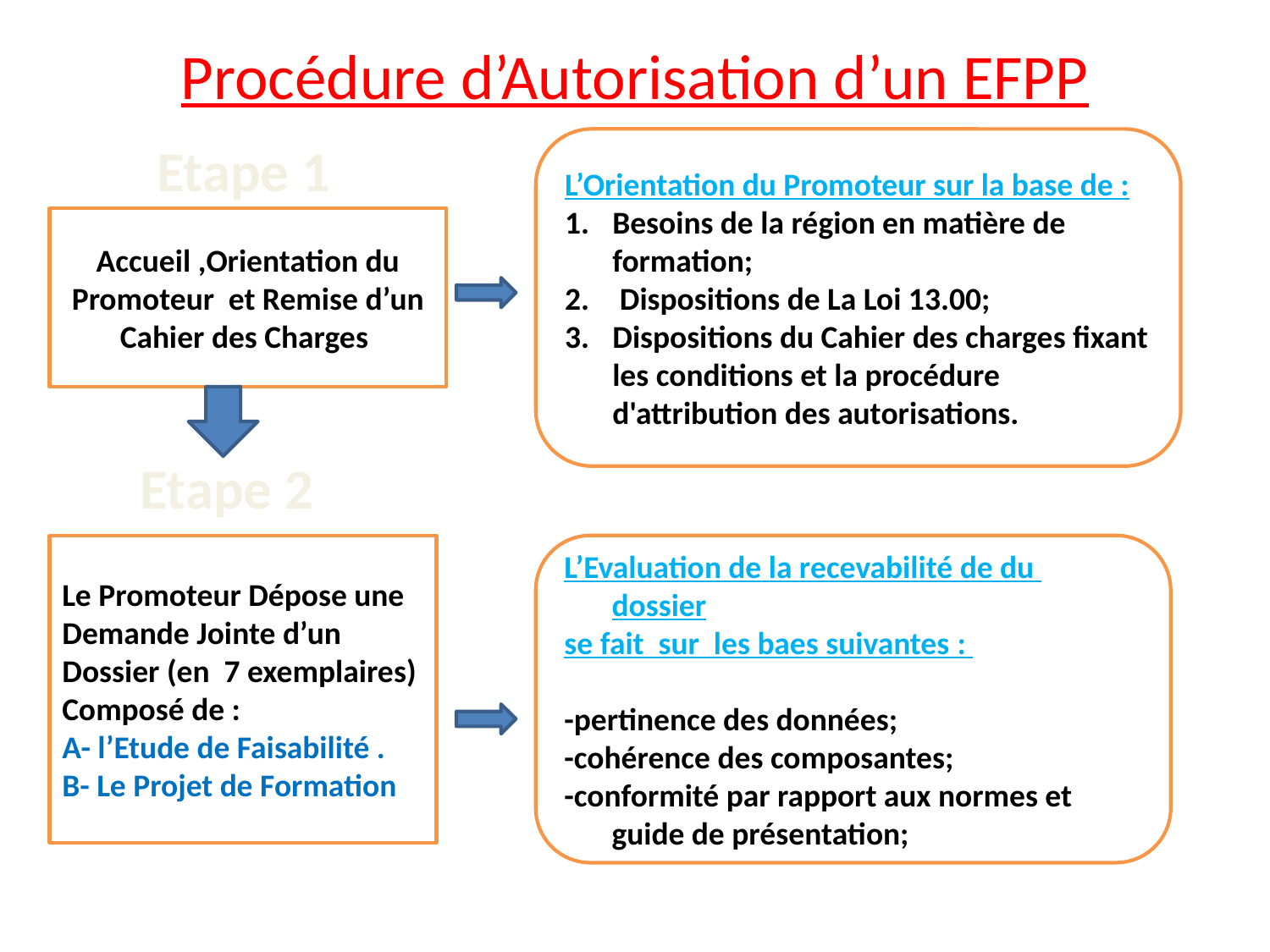

# Procédure d’Autorisation d’un EFPP
         Etape 1

L’Orientation du Promoteur sur la base de :
Besoins de la région en matière de formation;
 Dispositions de La Loi 13.00;
Dispositions du Cahier des charges fixant les conditions et la procédure d'attribution des autorisations.

Accueil ,Orientation du Promoteur  et Remise d’un Cahier des Charges

   Etape 2

Le Promoteur Dépose une Demande Jointe d’un Dossier (en  7 exemplaires) Composé de :
A- l’Etude de Faisabilité .
B- Le Projet de Formation

L’Evaluation de la recevabilité de du  dossier
se fait  sur  les baes suivantes :

-pertinence des données;
-cohérence des composantes;
-conformité par rapport aux normes et guide de présentation;